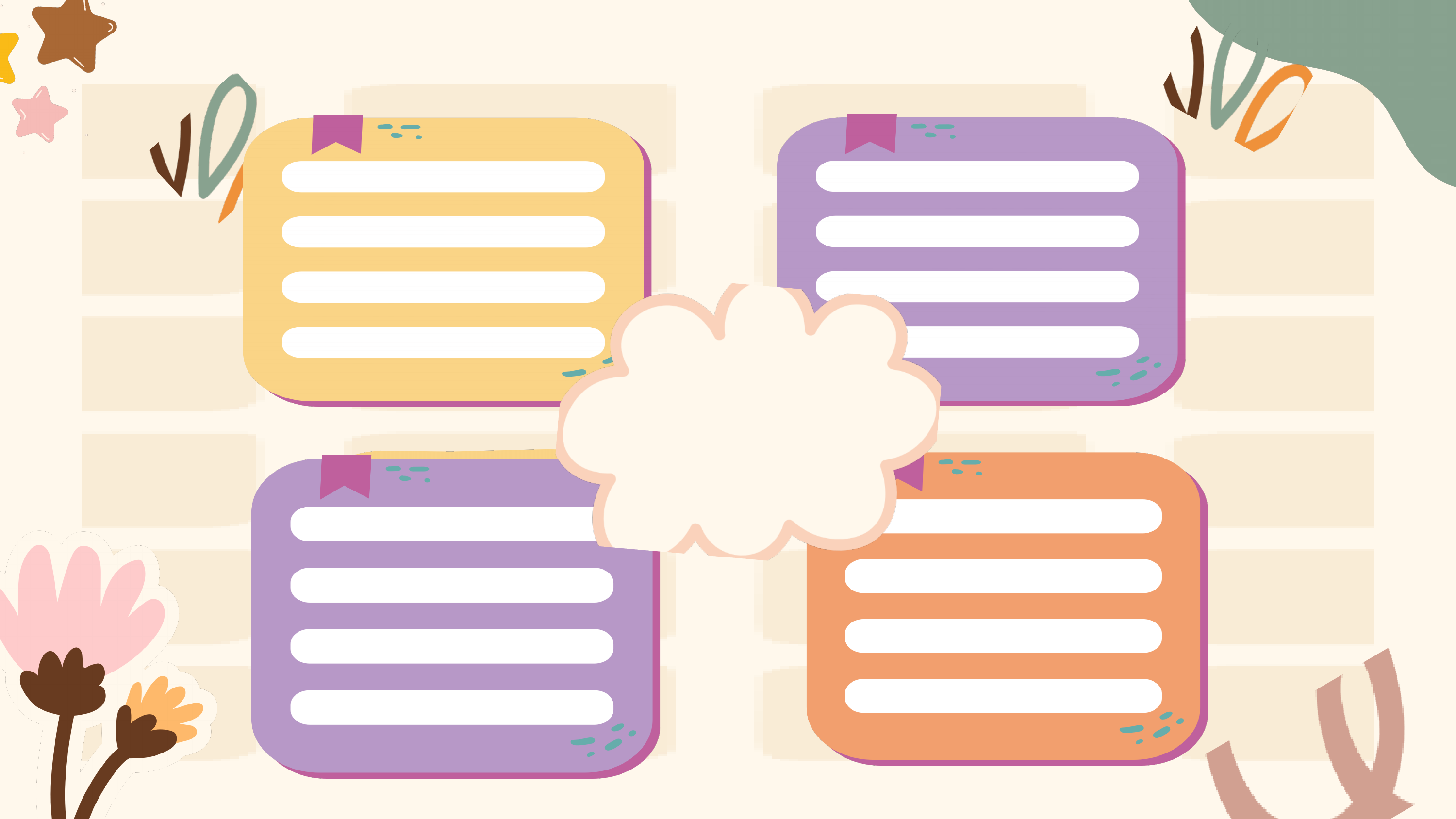

better sleep
make friends

improve physical health

healthier heart